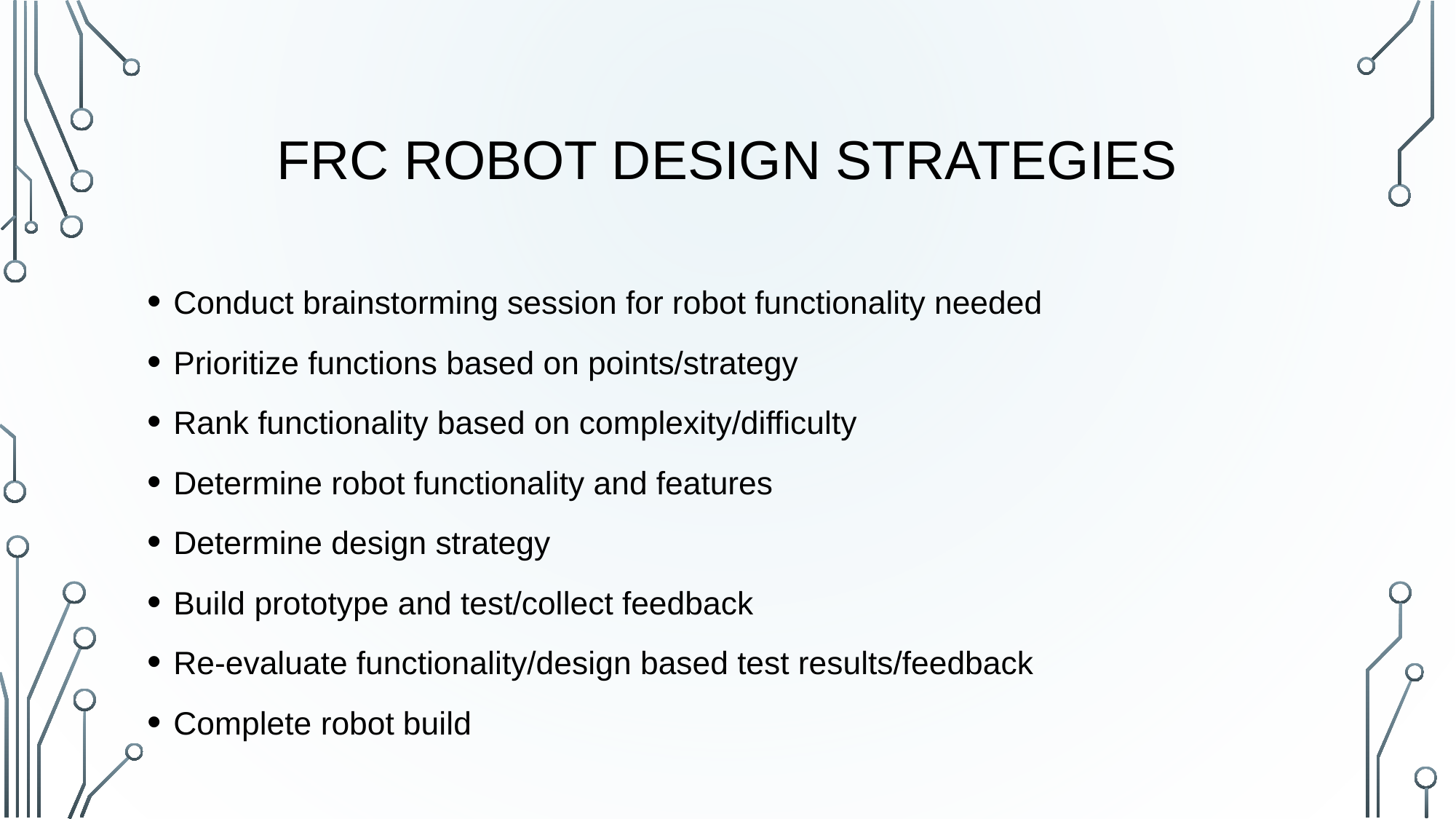

# FRC Robot Design Strategies
Conduct brainstorming session for robot functionality needed
Prioritize functions based on points/strategy
Rank functionality based on complexity/difficulty
Determine robot functionality and features
Determine design strategy
Build prototype and test/collect feedback
Re-evaluate functionality/design based test results/feedback
Complete robot build